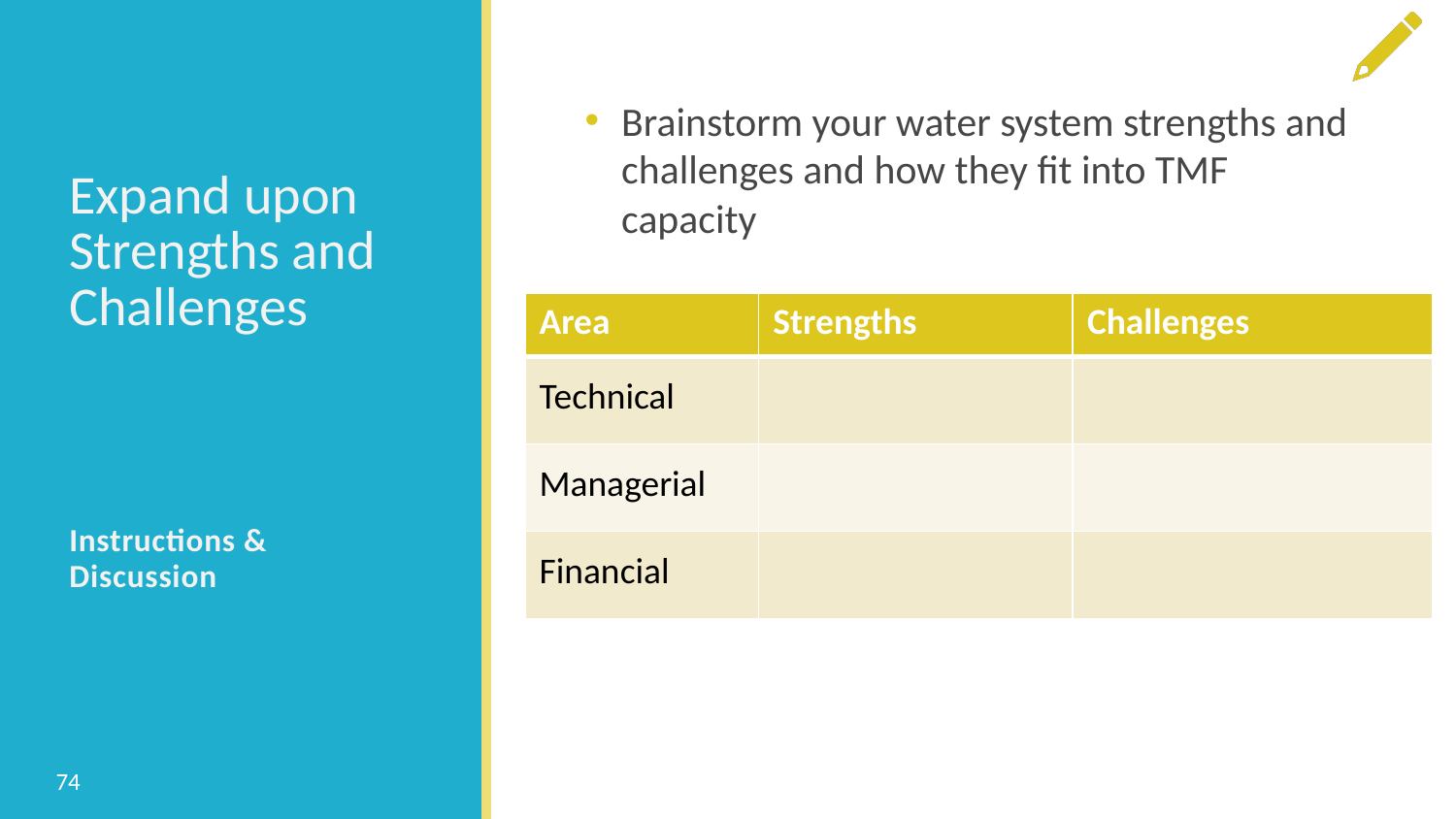

# Expand upon Strengths and Challenges
Brainstorm your water system strengths and challenges and how they fit into TMF capacity

| Area | Strengths | Challenges |
| --- | --- | --- |
| Technical |  |  |
| Managerial |  |  |
| Financial |  |  |
Instructions & Discussion
74